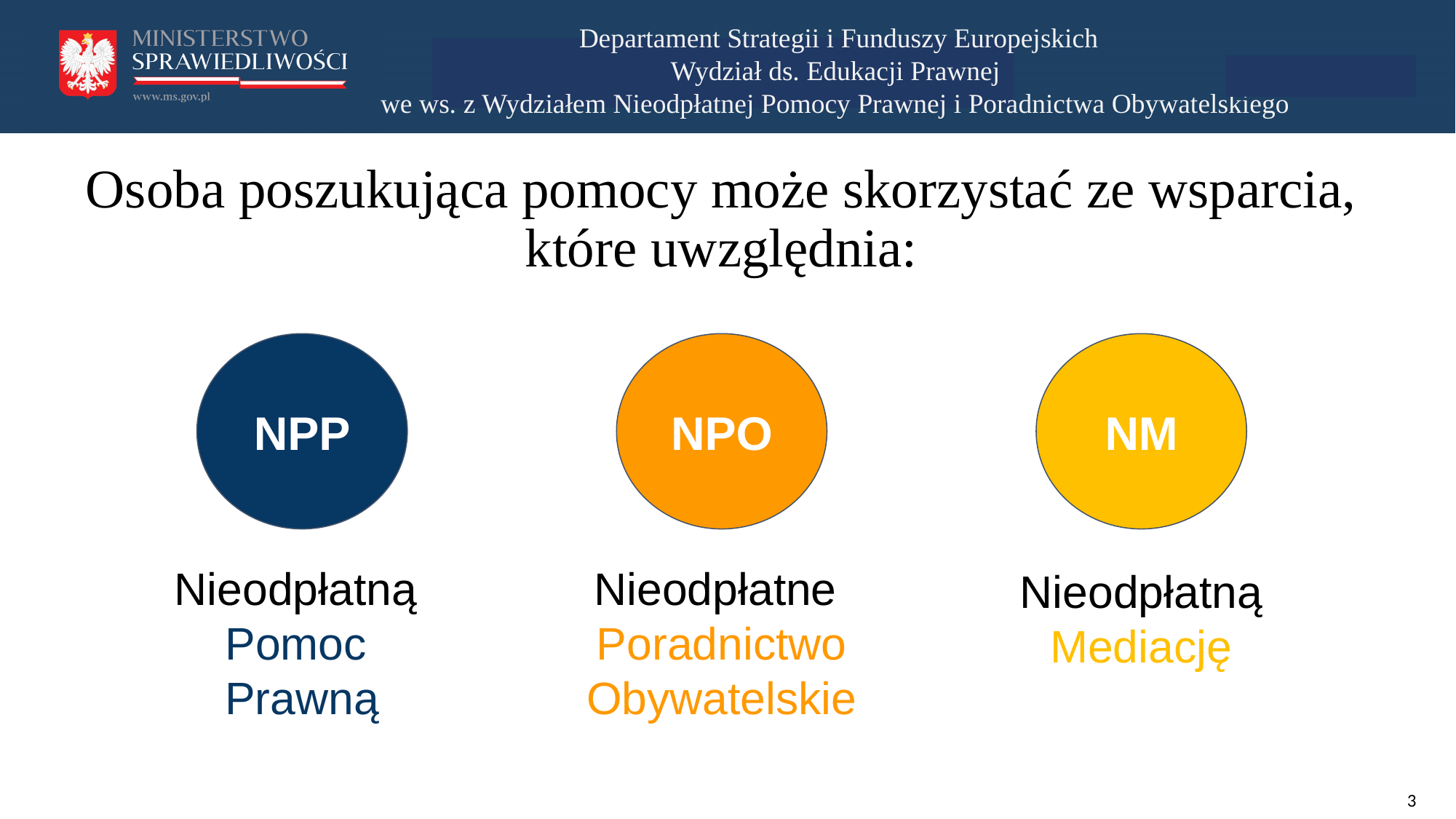

Departament Strategii i Funduszy Europejskich
Wydział ds. Edukacji Prawnej
we ws. z Wydziałem Nieodpłatnej Pomocy Prawnej i Poradnictwa Obywatelskiego

# Osoba poszukująca pomocy może skorzystać ze wsparcia, które uwzględnia:
NPP
NPO
NM
Nieodpłatną
Pomoc
Prawną
Nieodpłatne
Poradnictwo Obywatelskie
Nieodpłatną Mediację
3